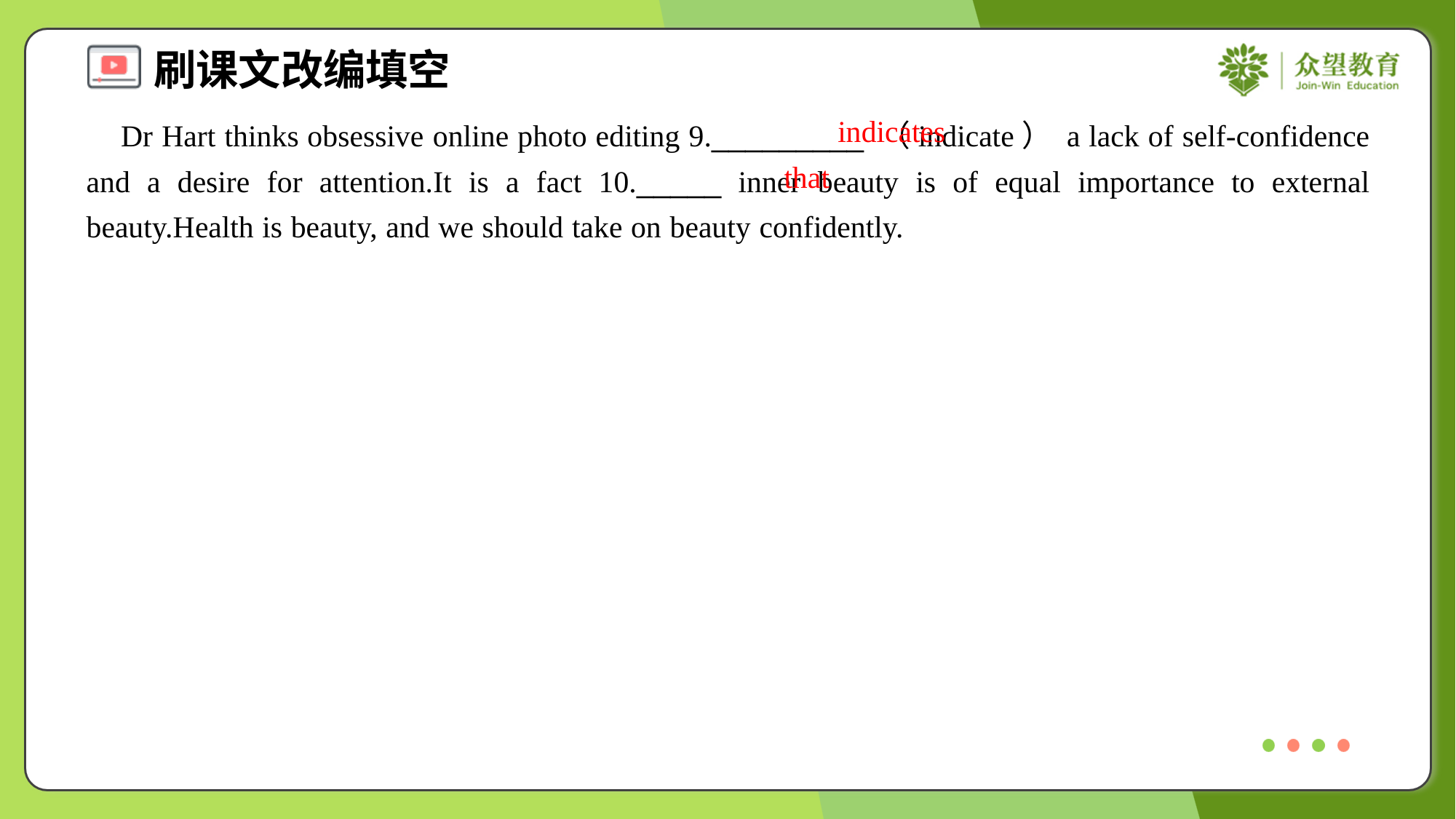

indicates
    Dr Hart thinks obsessive online photo editing 9._________ （indicate） a lack of self-confidence and a desire for attention.It is a fact 10._____ inner beauty is of equal importance to external beauty.Health is beauty, and we should take on beauty confidently.
that